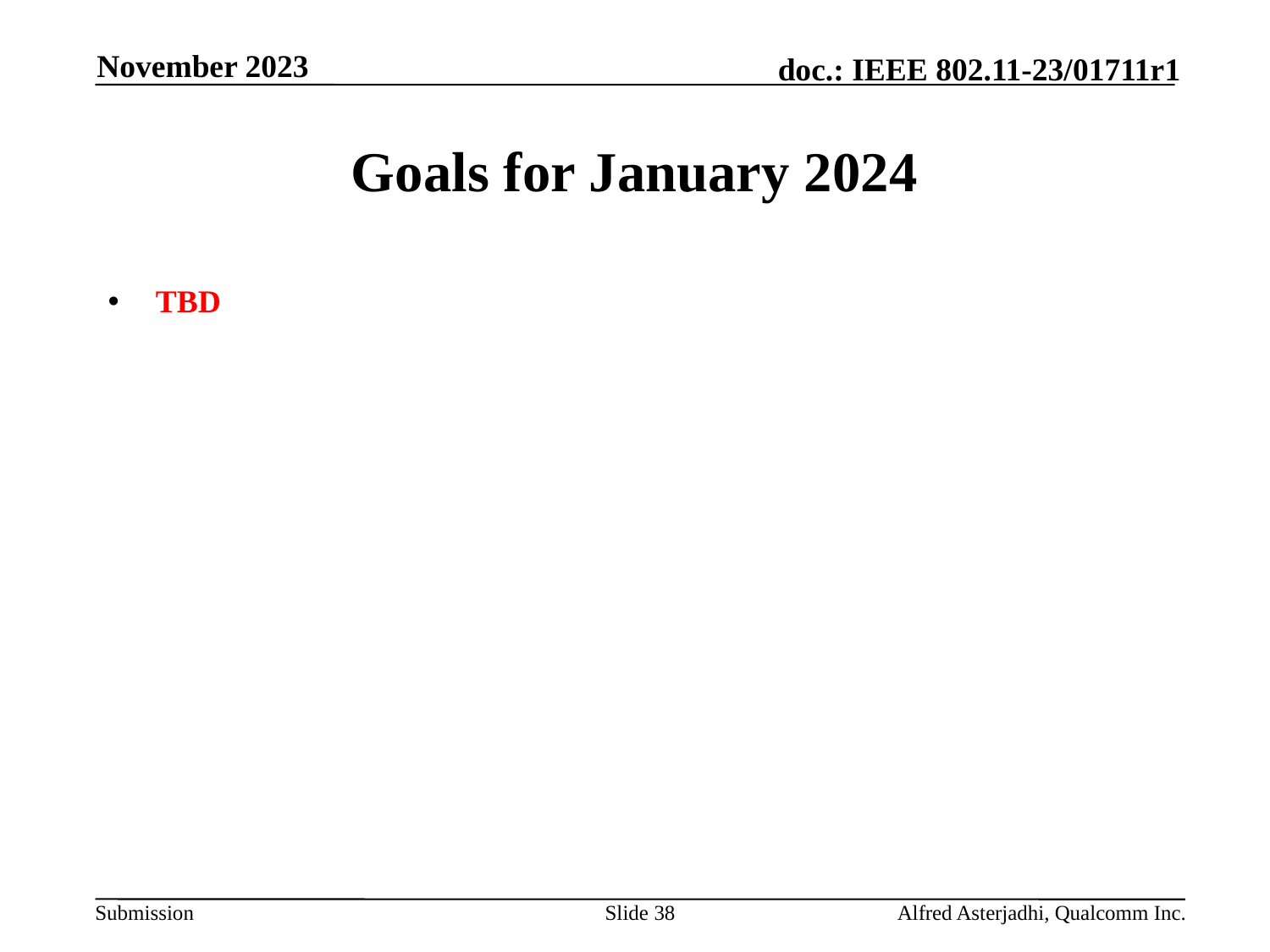

November 2023
# Goals for January 2024
TBD

Slide 38
Alfred Asterjadhi, Qualcomm Inc.